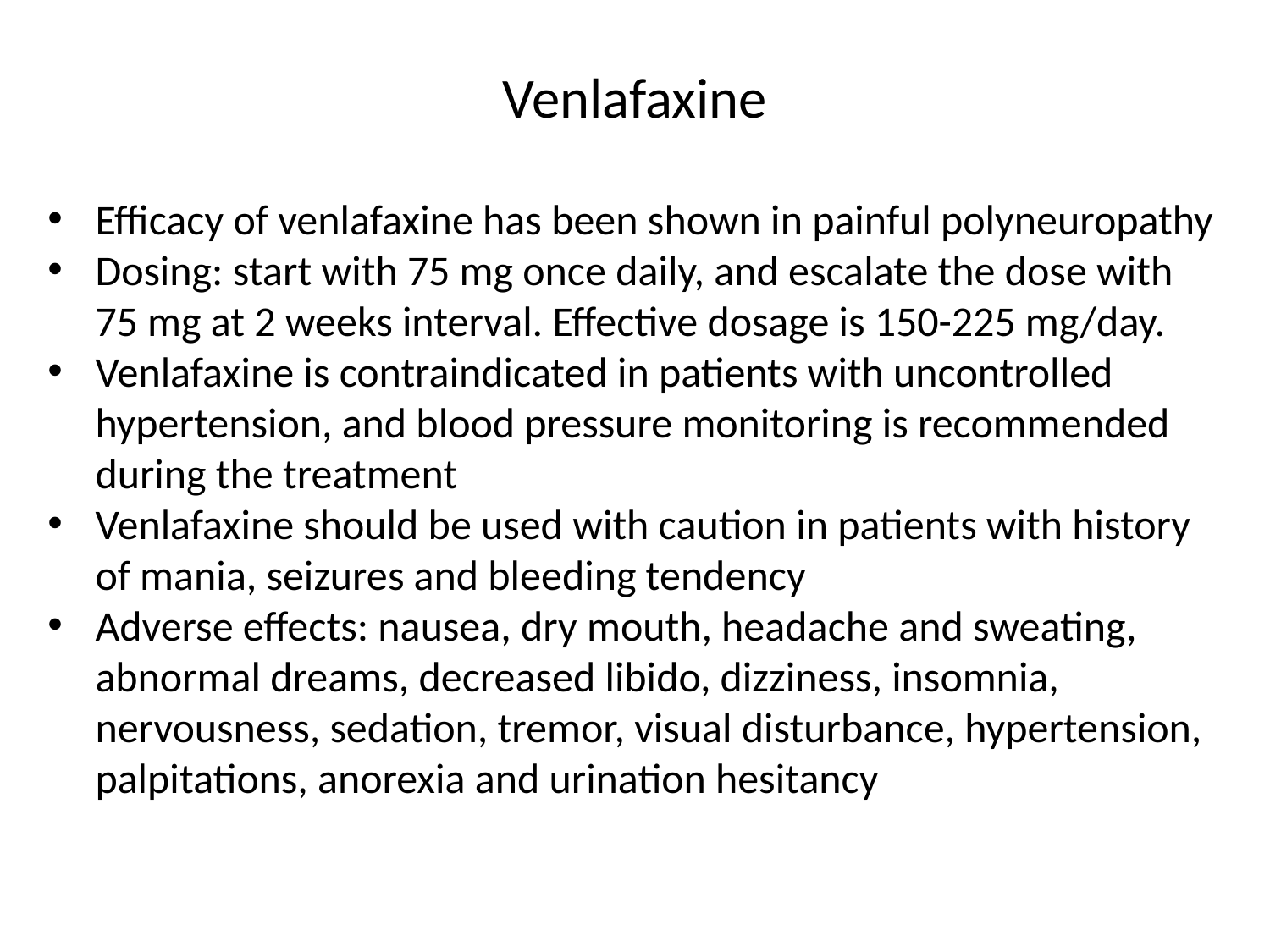

# Venlafaxine
Efficacy of venlafaxine has been shown in painful polyneuropathy
Dosing: start with 75 mg once daily, and escalate the dose with 75 mg at 2 weeks interval. Effective dosage is 150-225 mg/day.
Venlafaxine is contraindicated in patients with uncontrolled hypertension, and blood pressure monitoring is recommended during the treatment
Venlafaxine should be used with caution in patients with history of mania, seizures and bleeding tendency
Adverse effects: nausea, dry mouth, headache and sweating, abnormal dreams, decreased libido, dizziness, insomnia, nervousness, sedation, tremor, visual disturbance, hypertension, palpitations, anorexia and urination hesitancy